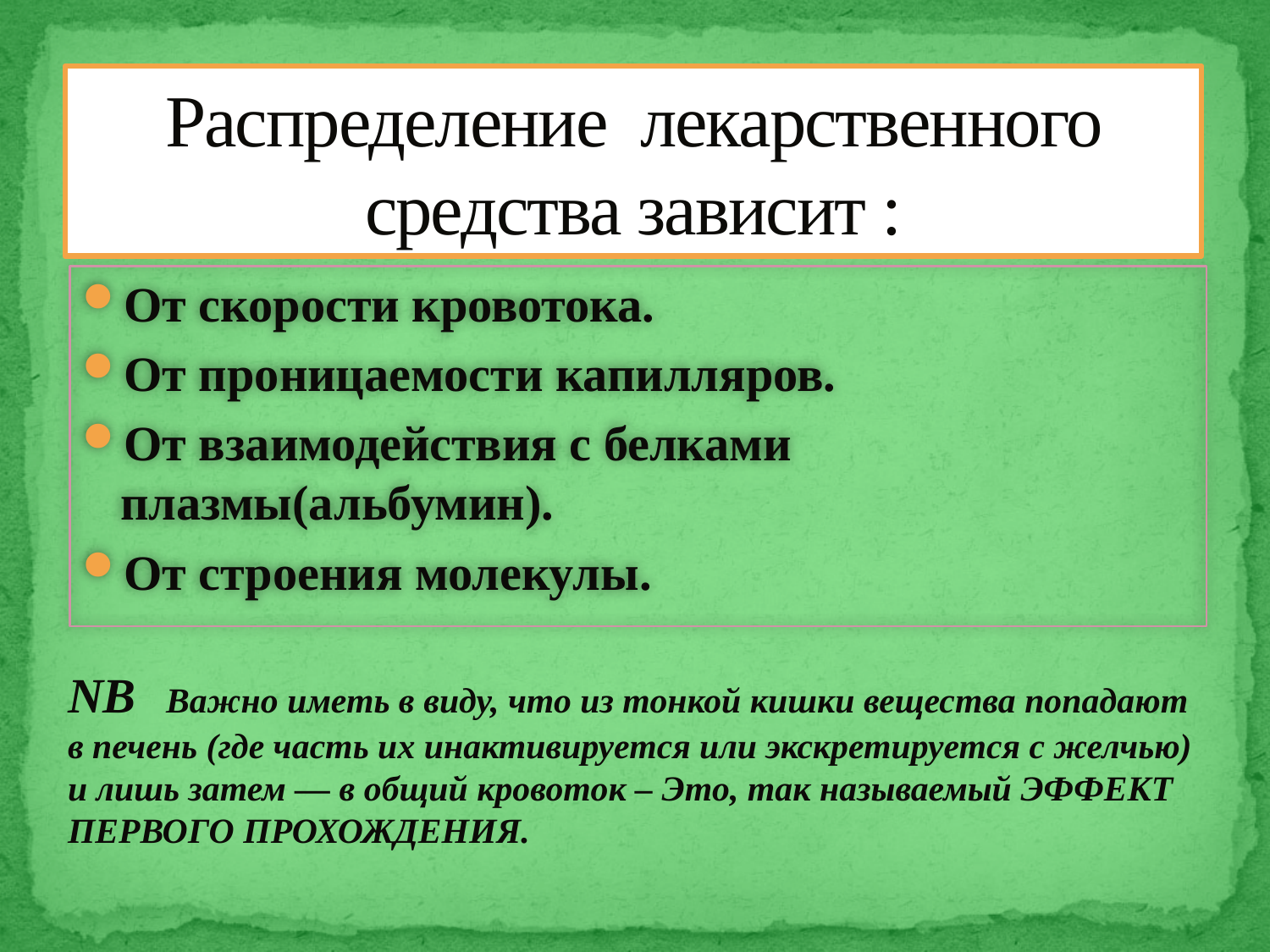

# Распределение  лекарственного средства зависит :
От скорости кровотока.
От проницаемости капилляров.
От взаимодействия с белками плазмы(альбумин).
От строения молекулы.

NB   Важно иметь в виду, что из тонкой кишки вещества попадают в печень (где часть их инактивируется или экскретируется с желчью) и лишь затем — в общий кровоток – Это, так называемый ЭФФЕКТ ПЕРВОГО ПРОХОЖДЕНИЯ.